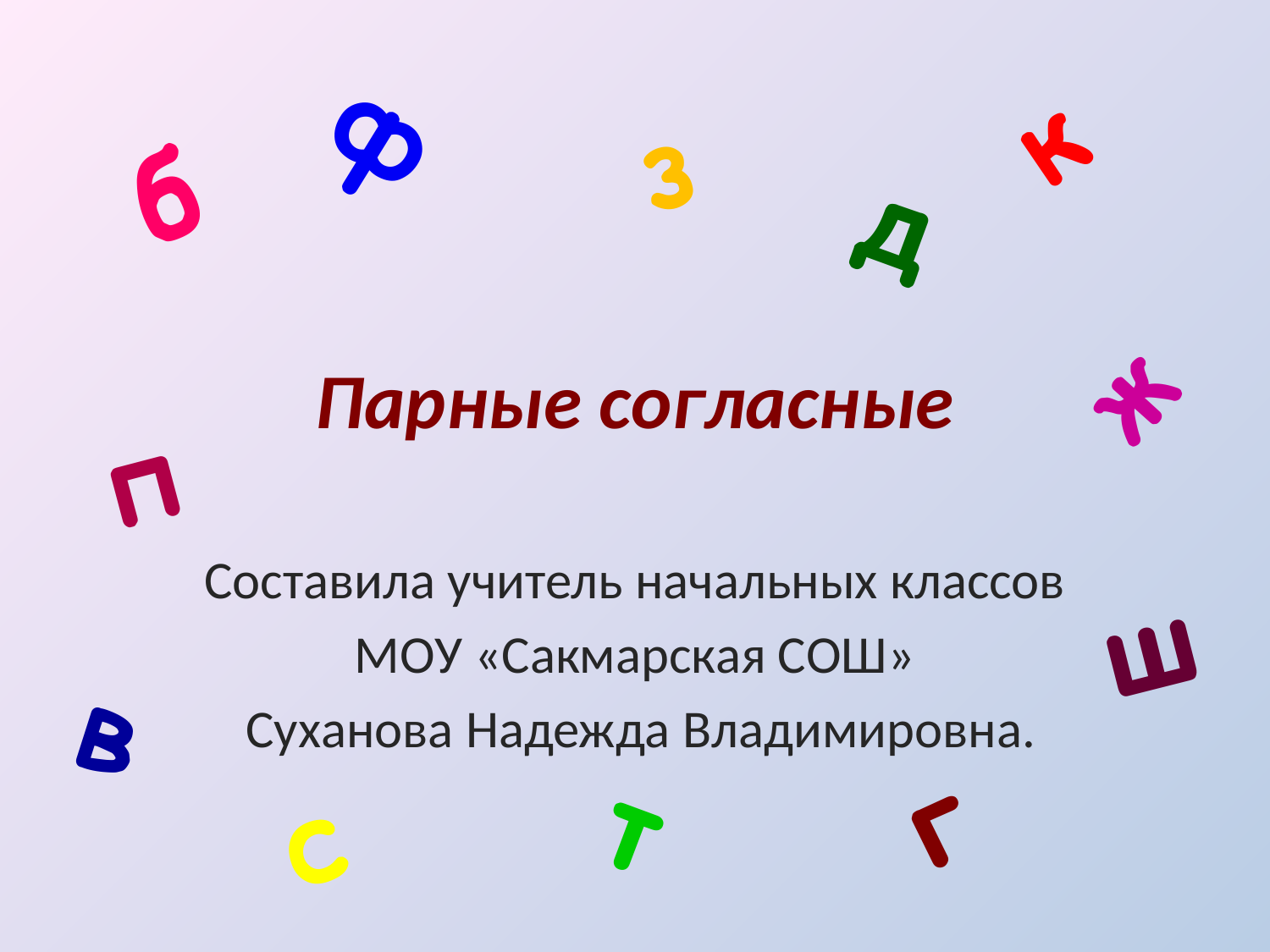

ф
к
з
б
д
# Парные согласные
ж
п
Составила учитель начальных классов
МОУ «Сакмарская СОШ»
 Суханова Надежда Владимировна.
ш
в
г
с
т